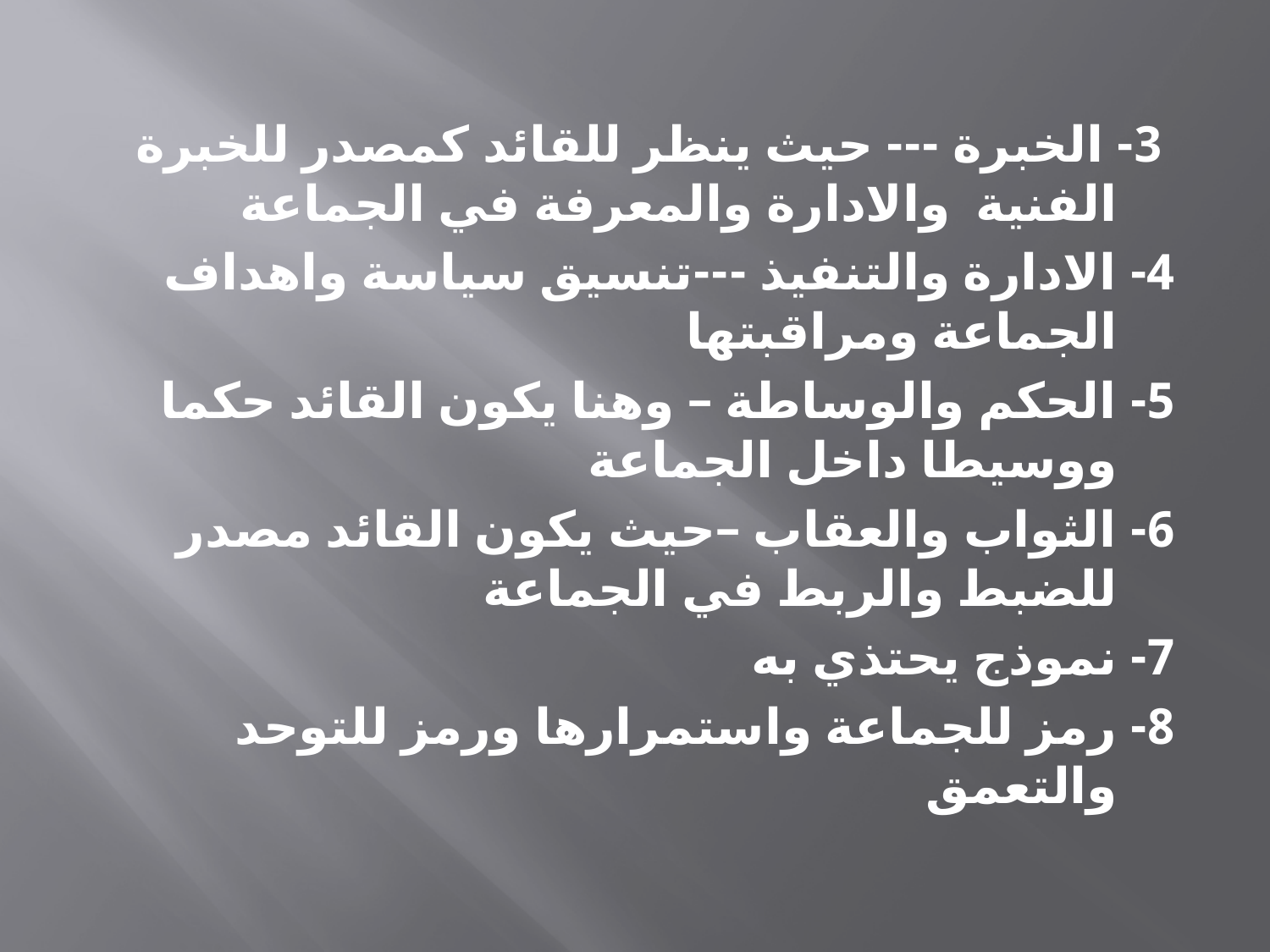

#
 3- الخبرة --- حيث ينظر للقائد كمصدر للخبرة الفنية  والادارة والمعرفة في الجماعة
4- الادارة والتنفيذ ---تنسيق سياسة واهداف الجماعة ومراقبتها
5- الحكم والوساطة – وهنا يكون القائد حكما ووسيطا داخل الجماعة
6- الثواب والعقاب –حيث يكون القائد مصدر للضبط والربط في الجماعة
7- نموذج يحتذي به
8- رمز للجماعة واستمرارها ورمز للتوحد والتعمق